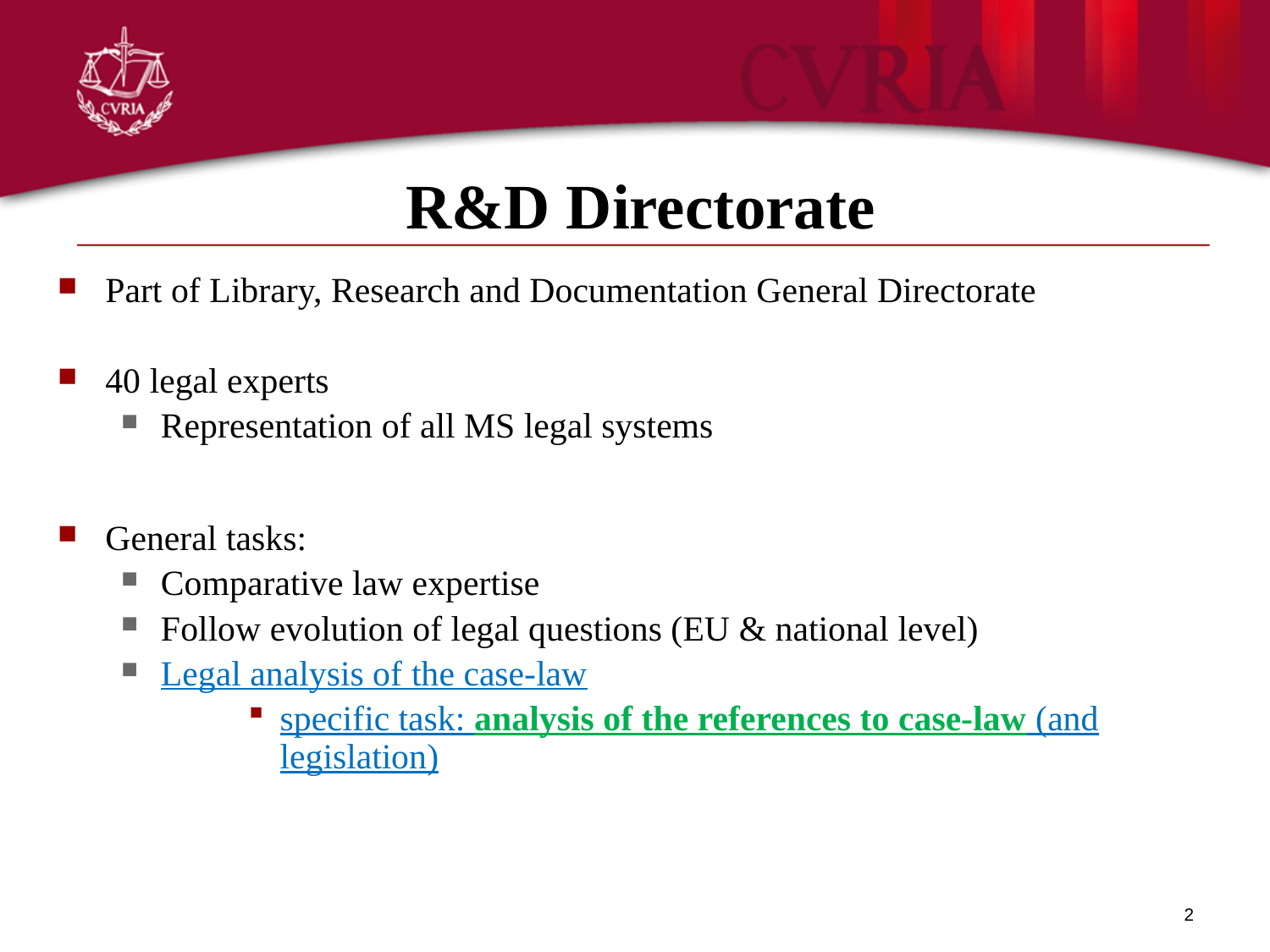

# R&D Directorate
Part of Library, Research and Documentation General Directorate

40 legal experts
Representation of all MS legal systems

General tasks:
Comparative law expertise
Follow evolution of legal questions (EU & national level)
Legal analysis of the case-law
specific task: analysis of the references to case-law (and legislation)

2